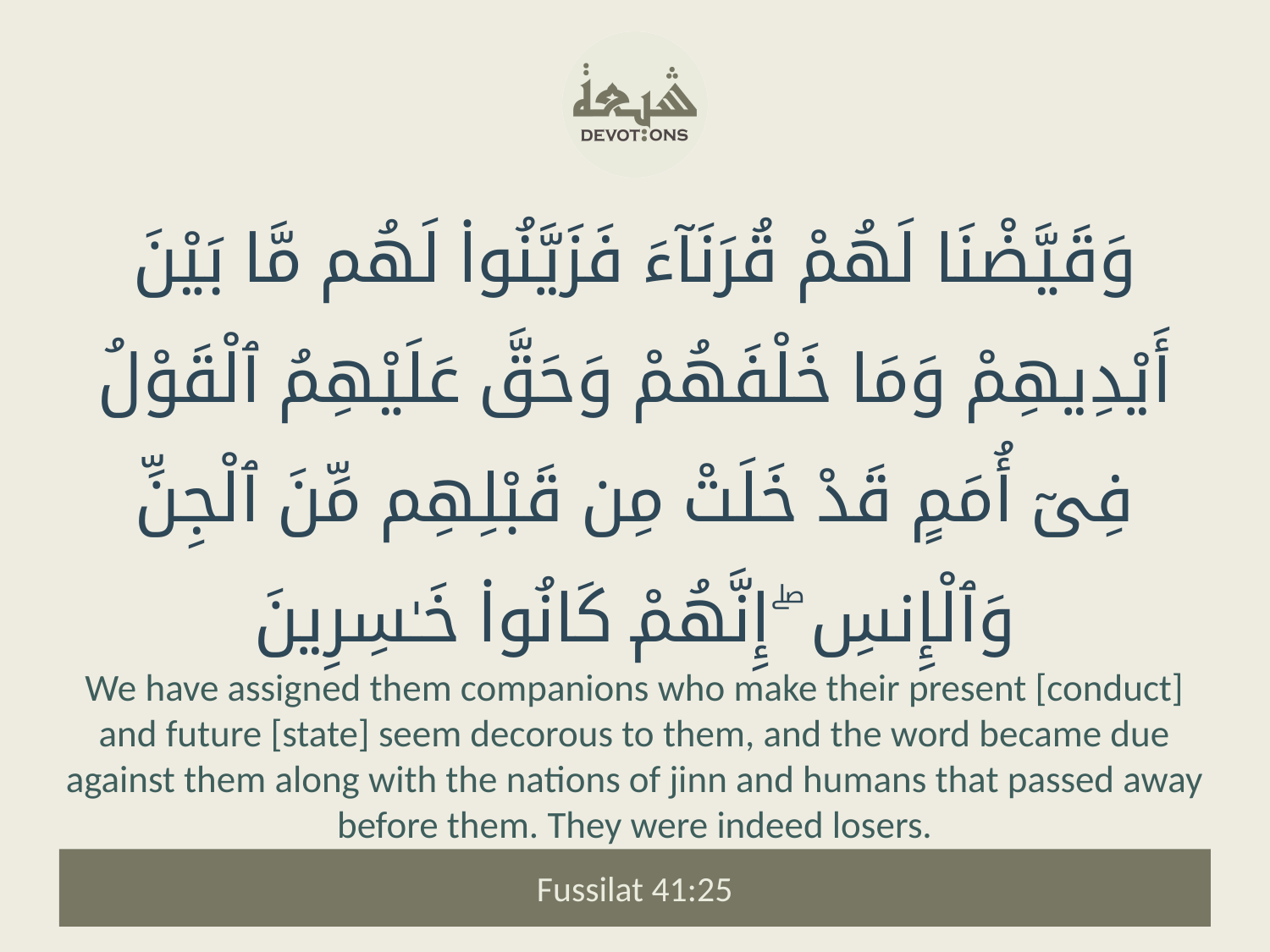

وَقَيَّضْنَا لَهُمْ قُرَنَآءَ فَزَيَّنُوا۟ لَهُم مَّا بَيْنَ أَيْدِيهِمْ وَمَا خَلْفَهُمْ وَحَقَّ عَلَيْهِمُ ٱلْقَوْلُ فِىٓ أُمَمٍ قَدْ خَلَتْ مِن قَبْلِهِم مِّنَ ٱلْجِنِّ وَٱلْإِنسِ ۖ إِنَّهُمْ كَانُوا۟ خَـٰسِرِينَ
We have assigned them companions who make their present [conduct] and future [state] seem decorous to them, and the word became due against them along with the nations of jinn and humans that passed away before them. They were indeed losers.
Fussilat 41:25